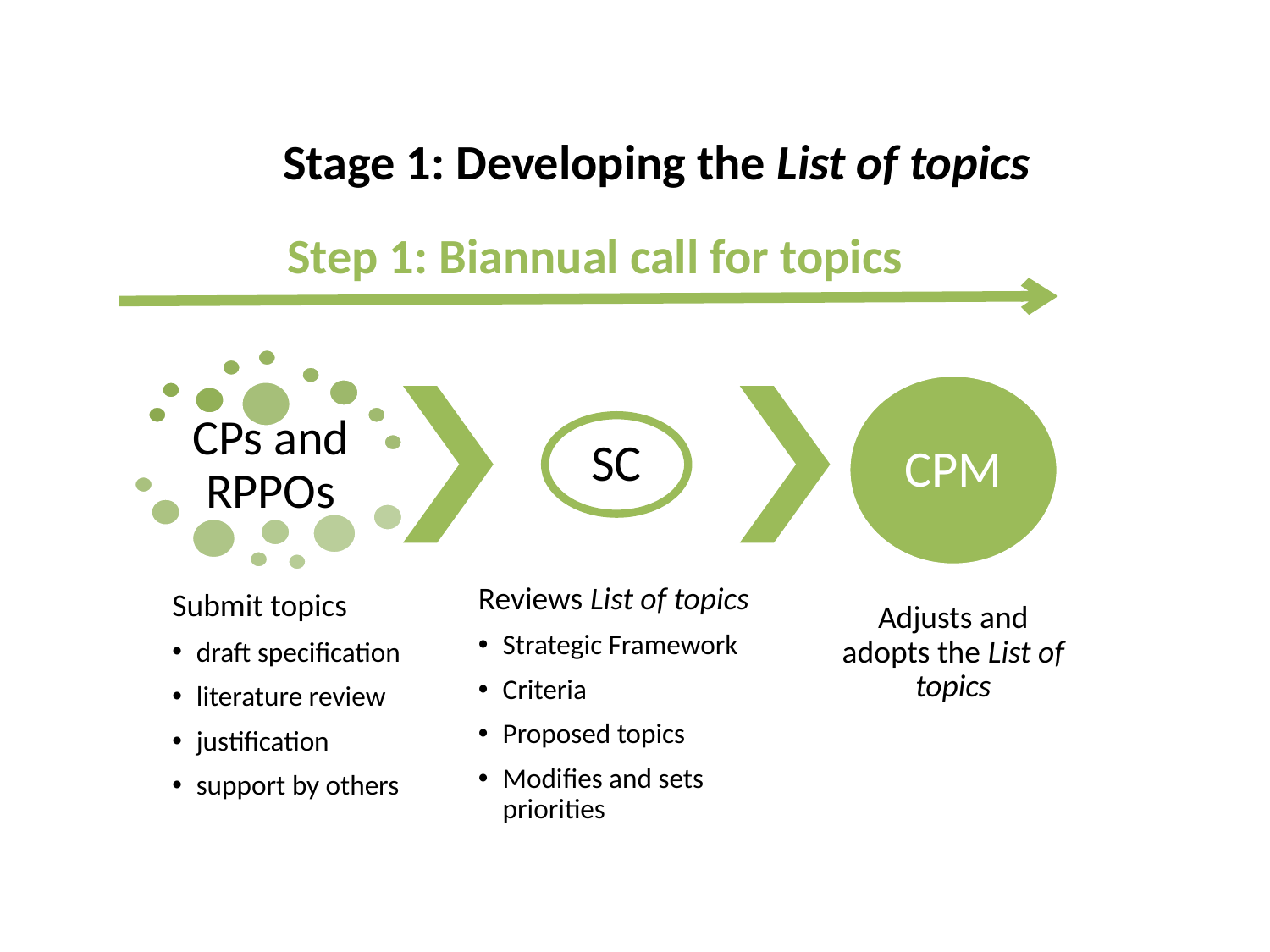

Stage 1: Developing the List of topics
Step 1: Biannual call for topics

CPM

SC
CPs and RPPOs

Reviews List of topics
Strategic Framework
Criteria
Proposed topics
Modifies and sets priorities
Adjusts and adopts the List of topics
Submit topics
draft specification
literature review
justification
support by others